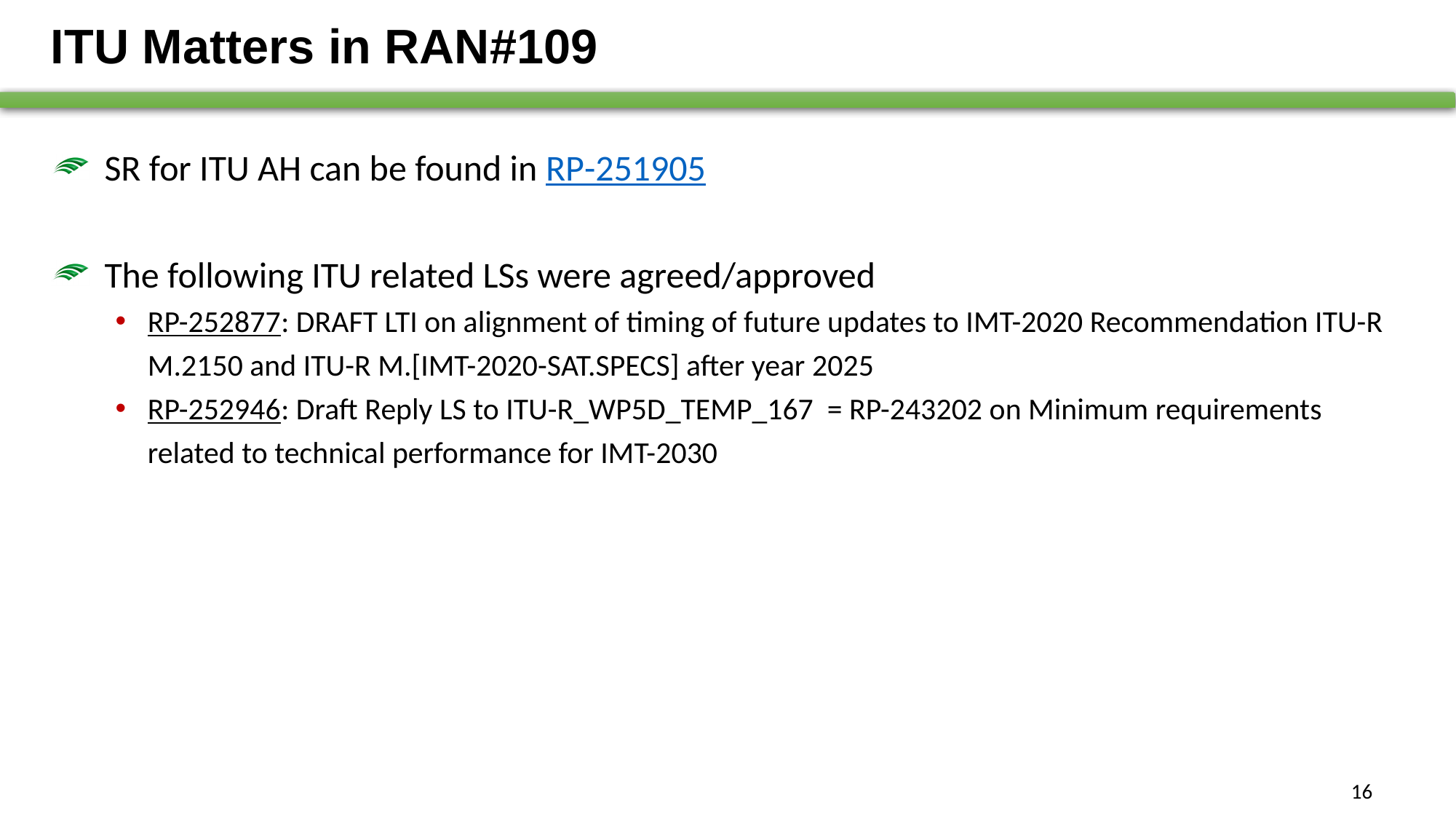

# ITU Matters in RAN#109
SR for ITU AH can be found in RP-251905

The following ITU related LSs were agreed/approved
RP-252877: DRAFT LTI on alignment of timing of future updates to IMT-2020 Recommendation ITU-R M.2150 and ITU-R M.[IMT-2020-SAT.SPECS] after year 2025
RP-252946: Draft Reply LS to ITU-R_WP5D_TEMP_167  = RP-243202 on Minimum requirements related to technical performance for IMT-2030